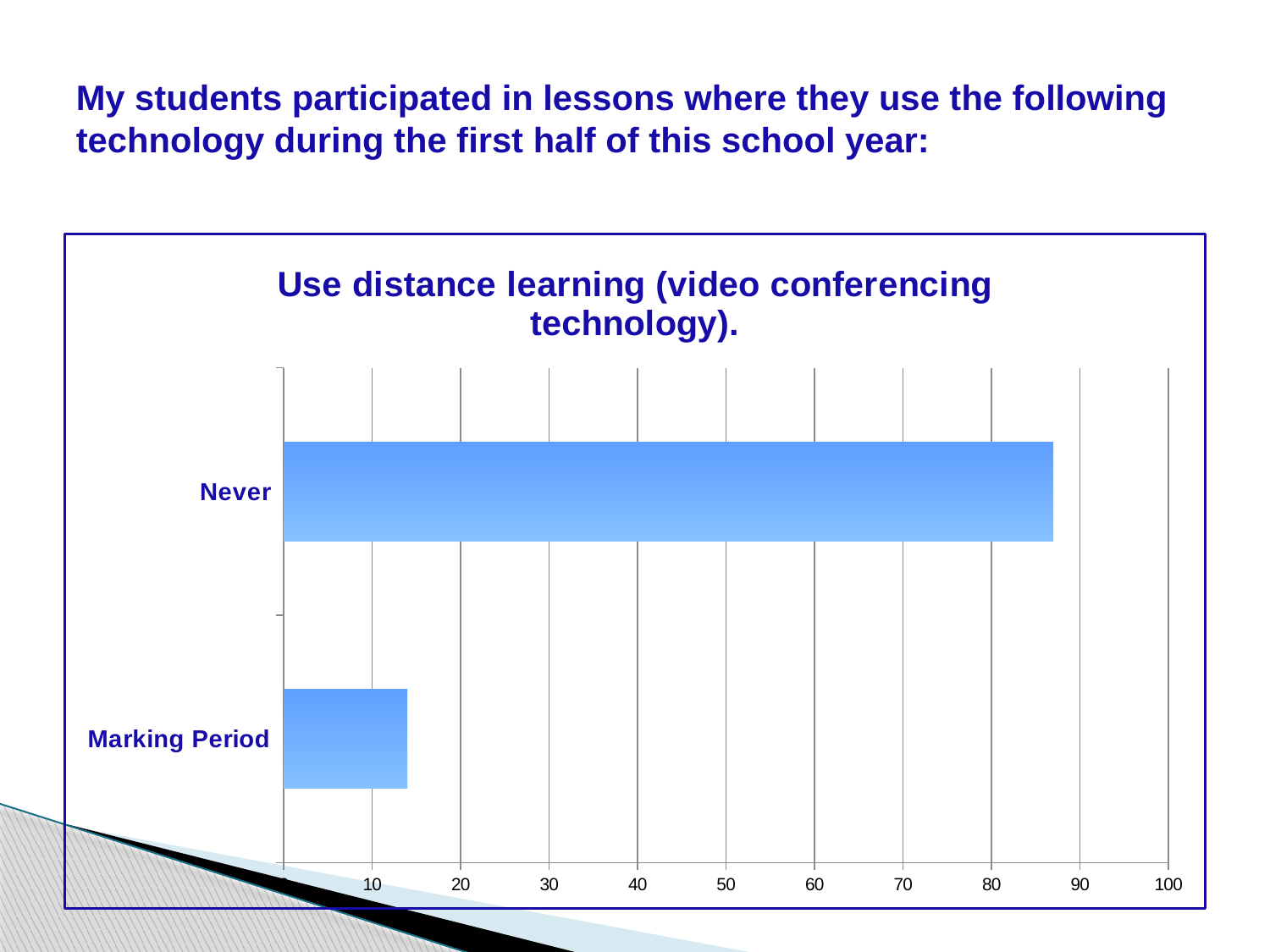

# My students participated in lessons where they use the following technology during the first half of this school year:

### Chart: Use distance learning (video conferencing technology).

| Category | Total |
|---|---|
| Marking Period | 14.0 |
| Never | 87.0 |